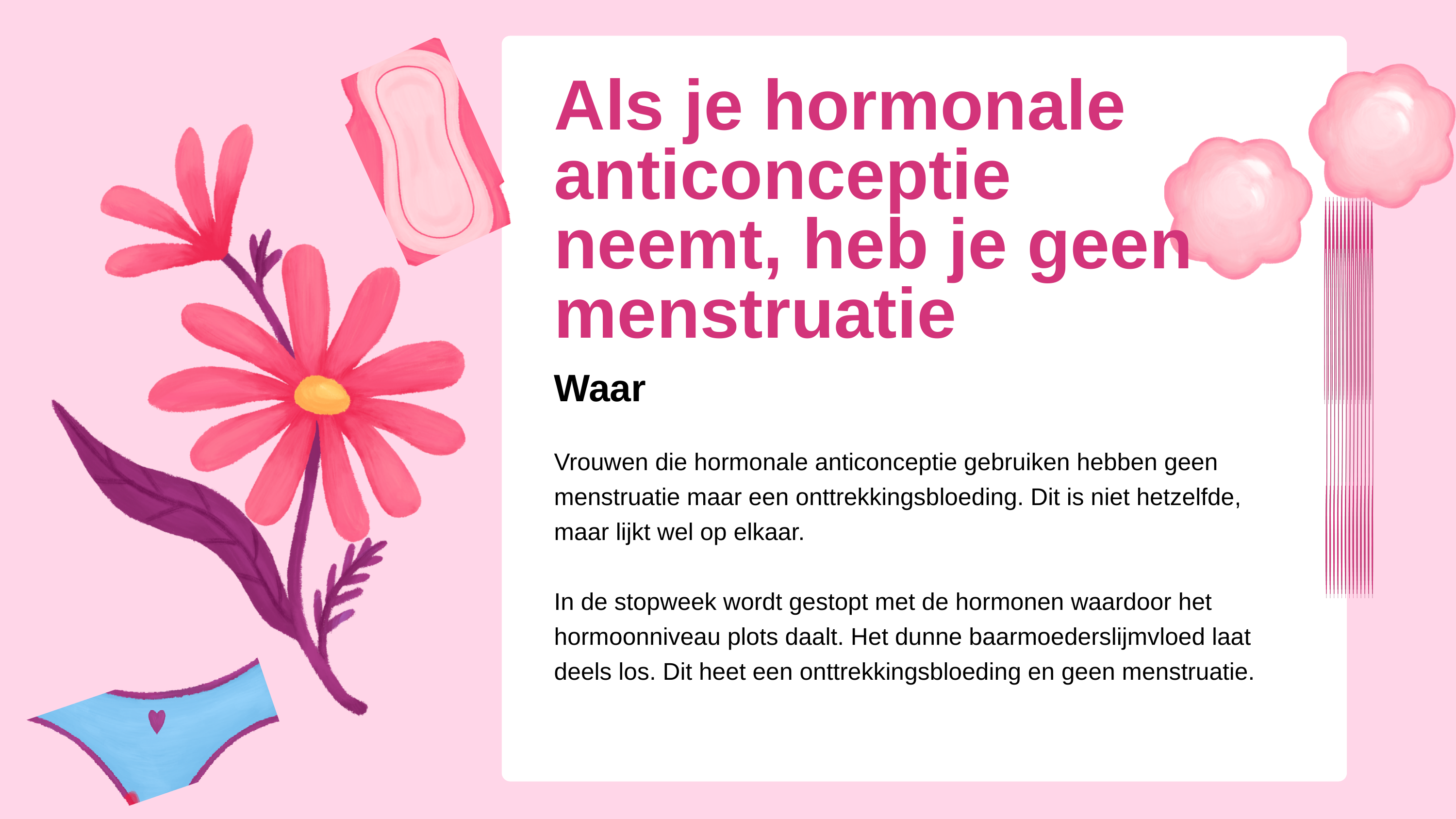

Als je hormonale anticonceptie neemt, heb je geen menstruatie

Waar

Vrouwen die hormonale anticonceptie gebruiken hebben geen menstruatie maar een onttrekkingsbloeding. Dit is niet hetzelfde, maar lijkt wel op elkaar.

In de stopweek wordt gestopt met de hormonen waardoor het hormoonniveau plots daalt. Het dunne baarmoederslijmvloed laat deels los. Dit heet een onttrekkingsbloeding en geen menstruatie.